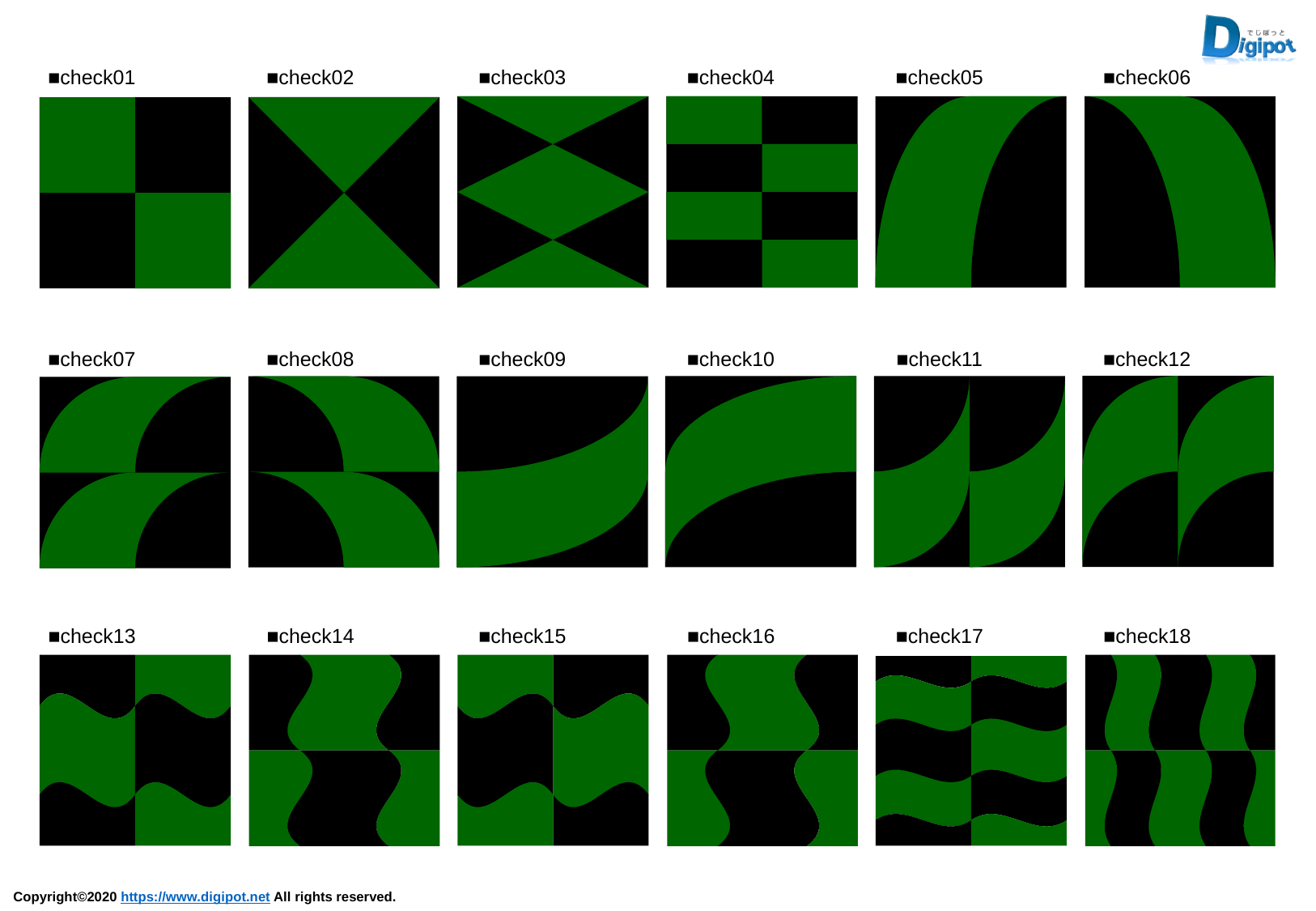

■check01
■check02
■check03
■check04
■check05
■check06

■check07
■check08
■check09
■check10
■check11
■check12

■check13
■check14
■check15
■check16
■check17
■check18